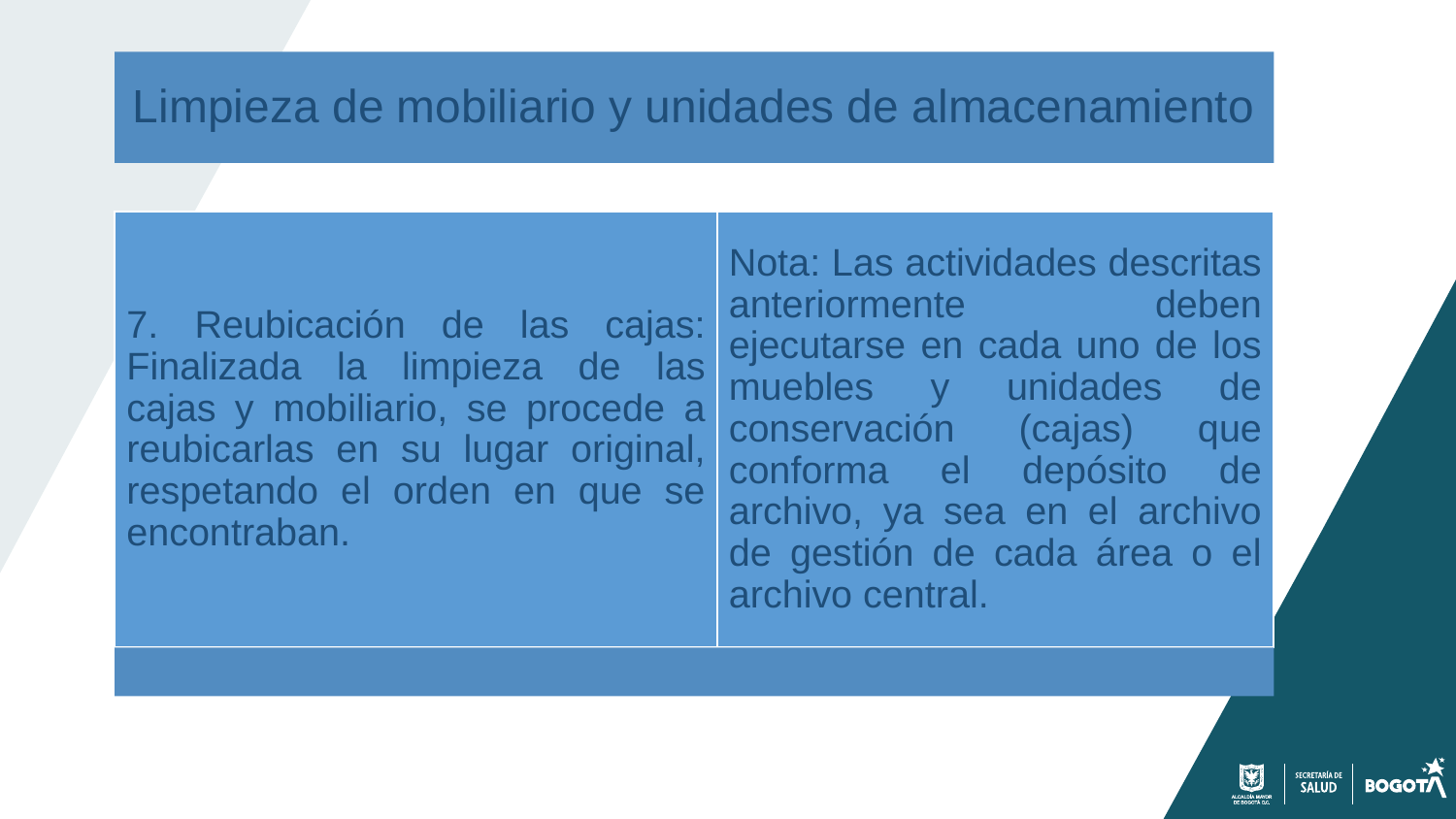

Limpieza de mobiliario y unidades de almacenamiento
7. Reubicación de las cajas: Finalizada la limpieza de las cajas y mobiliario, se procede a reubicarlas en su lugar original, respetando el orden en que se encontraban.
Nota: Las actividades descritas anteriormente deben ejecutarse en cada uno de los muebles y unidades de conservación (cajas) que conforma el depósito de archivo, ya sea en el archivo de gestión de cada área o el archivo central.